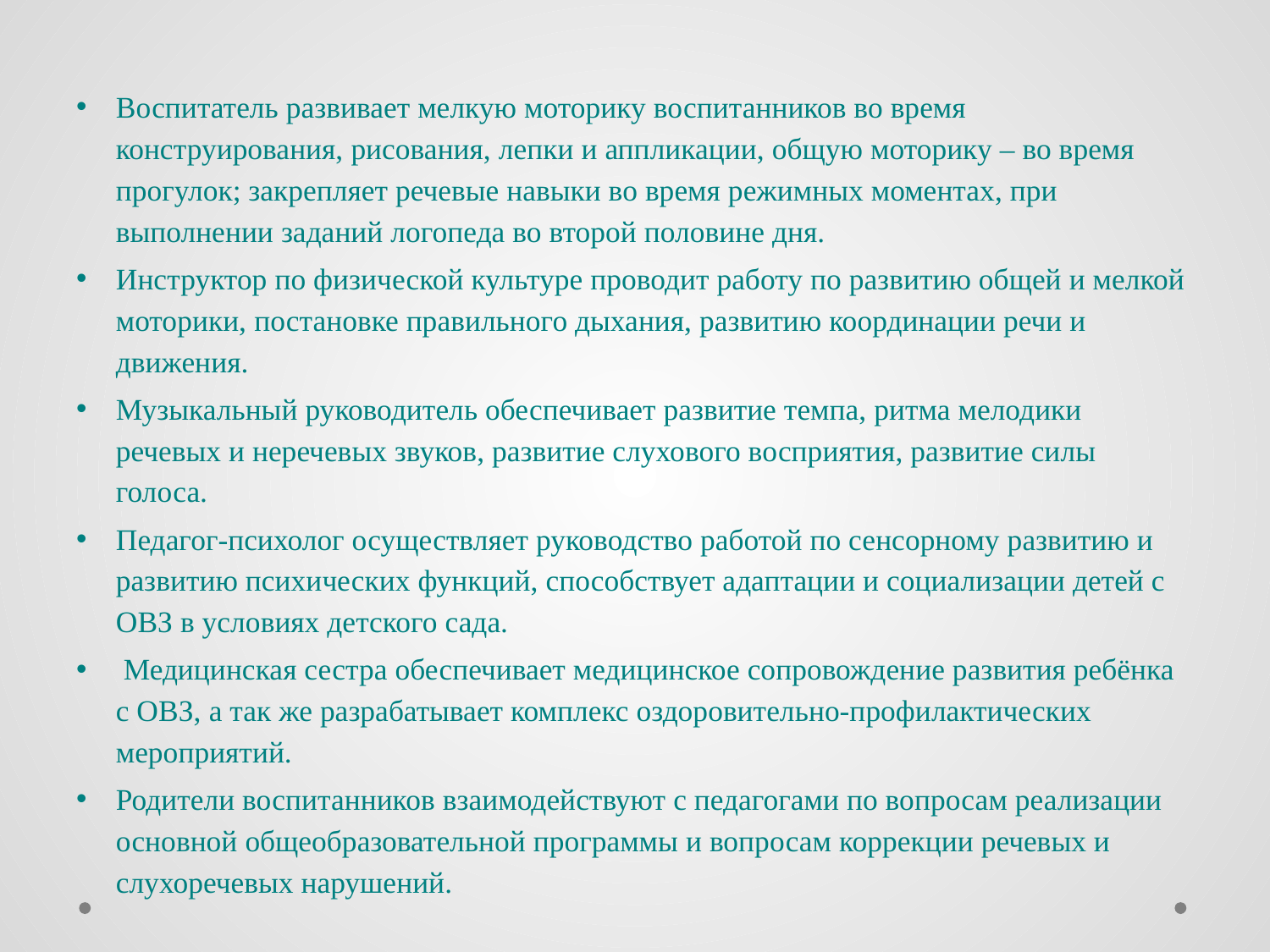

#
Воспитатель развивает мелкую моторику воспитанников во время конструирования, рисования, лепки и аппликации, общую моторику – во время прогулок; закрепляет речевые навыки во время режимных моментах, при выполнении заданий логопеда во второй половине дня.
Инструктор по физической культуре проводит работу по развитию общей и мелкой моторики, постановке правильного дыхания, развитию координации речи и движения.
Музыкальный руководитель обеспечивает развитие темпа, ритма мелодики речевых и неречевых звуков, развитие слухового восприятия, развитие силы голоса.
Педагог-психолог осуществляет руководство работой по сенсорному развитию и развитию психических функций, способствует адаптации и социализации детей с ОВЗ в условиях детского сада.
 Медицинская сестра обеспечивает медицинское сопровождение развития ребёнка с ОВЗ, а так же разрабатывает комплекс оздоровительно-профилактических мероприятий.
Родители воспитанников взаимодействуют с педагогами по вопросам реализации основной общеобразовательной программы и вопросам коррекции речевых и слухоречевых нарушений.